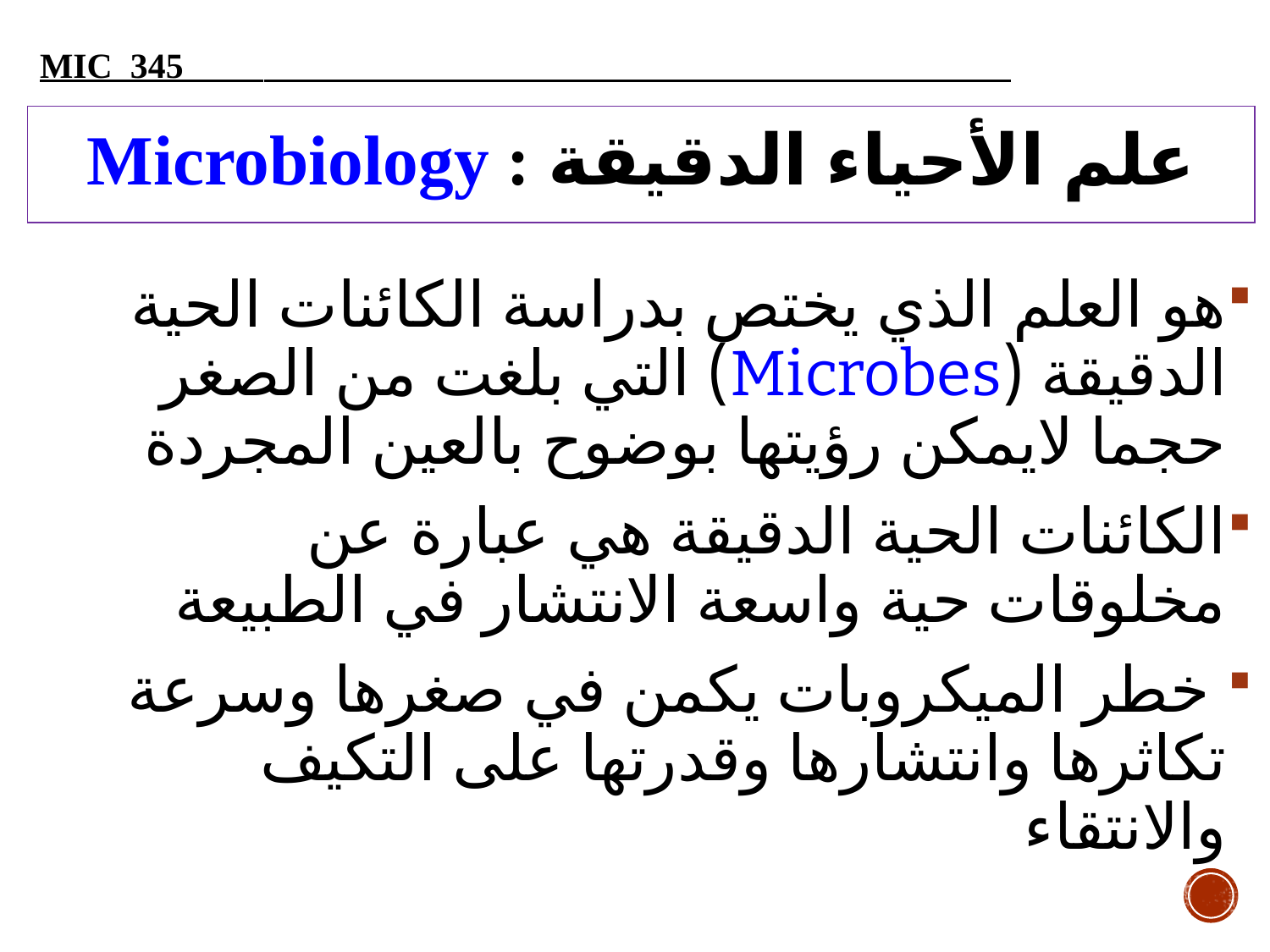

MIC  345
Microbiology : علم الأحياء الدقيقة
هو العلم الذي يختص بدراسة الكائنات الحية الدقيقة (Microbes) التي بلغت من الصغر حجما لايمكن رؤيتها بوضوح بالعين المجردة
الكائنات الحية الدقيقة هي عبارة عن مخلوقات حية واسعة الانتشار في الطبيعة
 خطر الميكروبات يكمن في صغرها وسرعة تكاثرها وانتشارها وقدرتها على التكيف والانتقاء